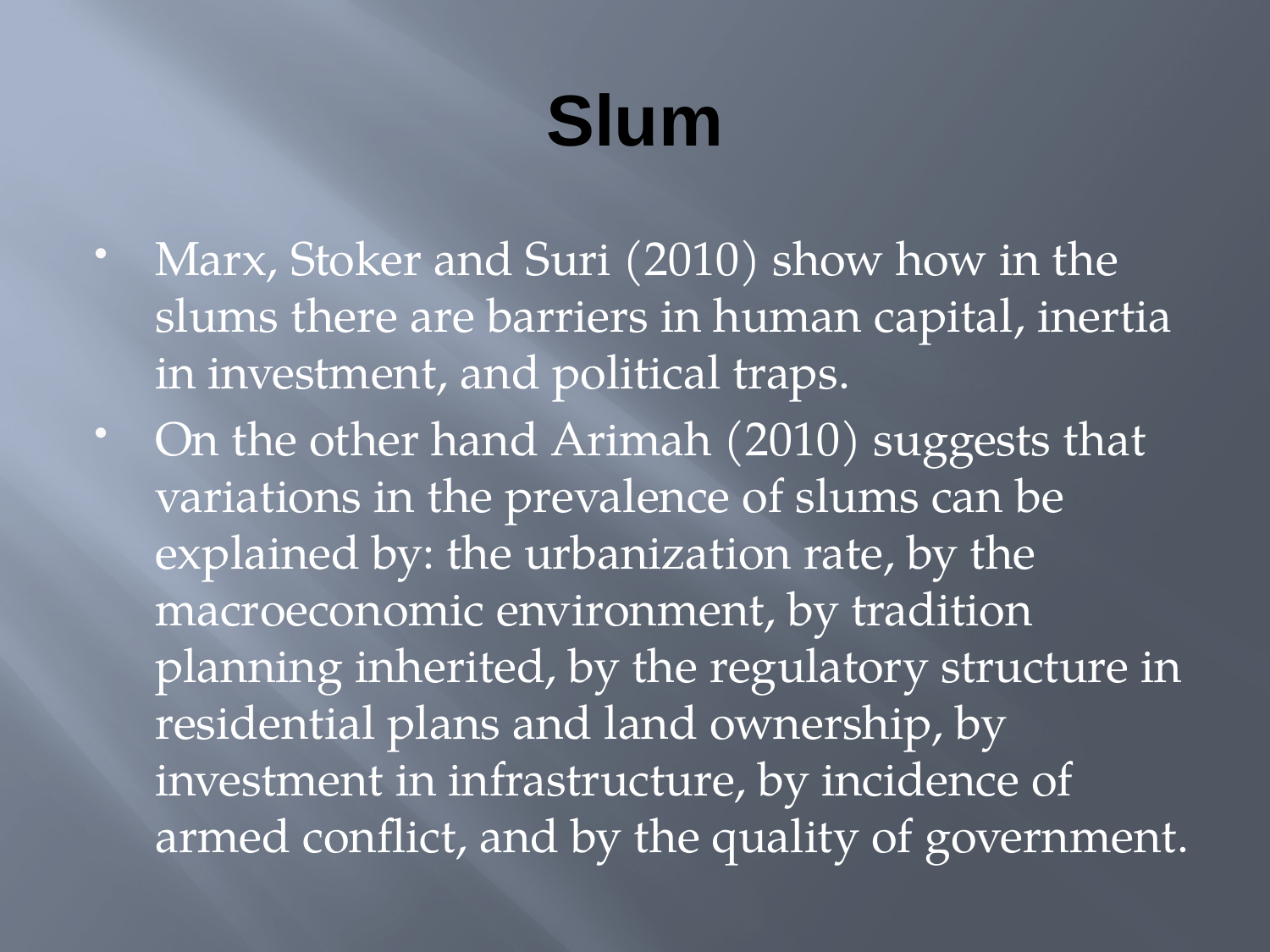

# Slum
Marx, Stoker and Suri (2010) show how in the slums there are barriers in human capital, inertia in investment, and political traps.
On the other hand Arimah (2010) suggests that variations in the prevalence of slums can be explained by: the urbanization rate, by the macroeconomic environment, by tradition planning inherited, by the regulatory structure in residential plans and land ownership, by investment in infrastructure, by incidence of armed conflict, and by the quality of government.